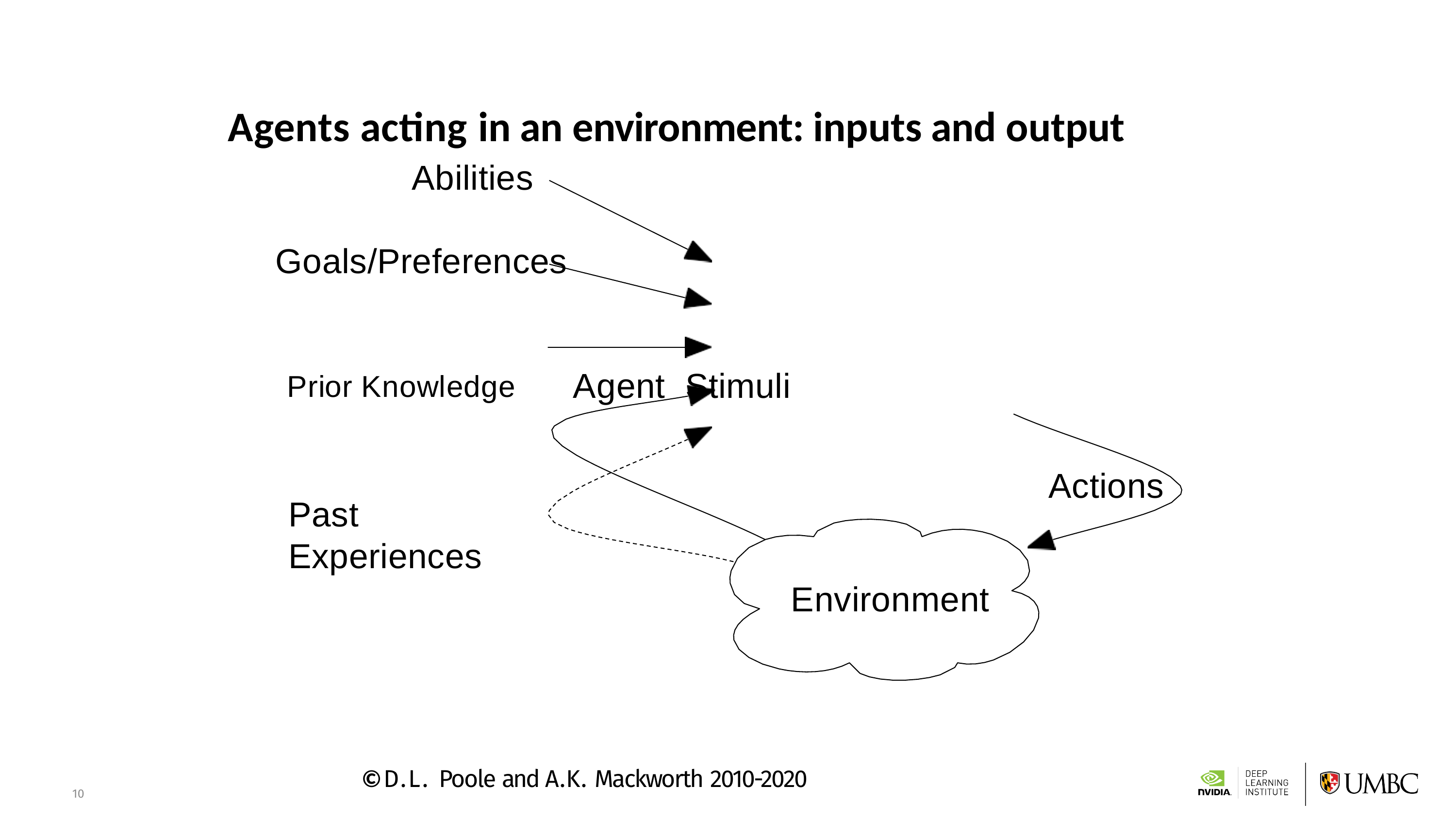

10
# Agents acting in an environment: inputs and output
Abilities

Goals/Preferences
Prior Knowledge	Agent  Stimuli

Actions
Past Experiences

Environment
©D.L. Poole and A.K. Mackworth 2010-2020